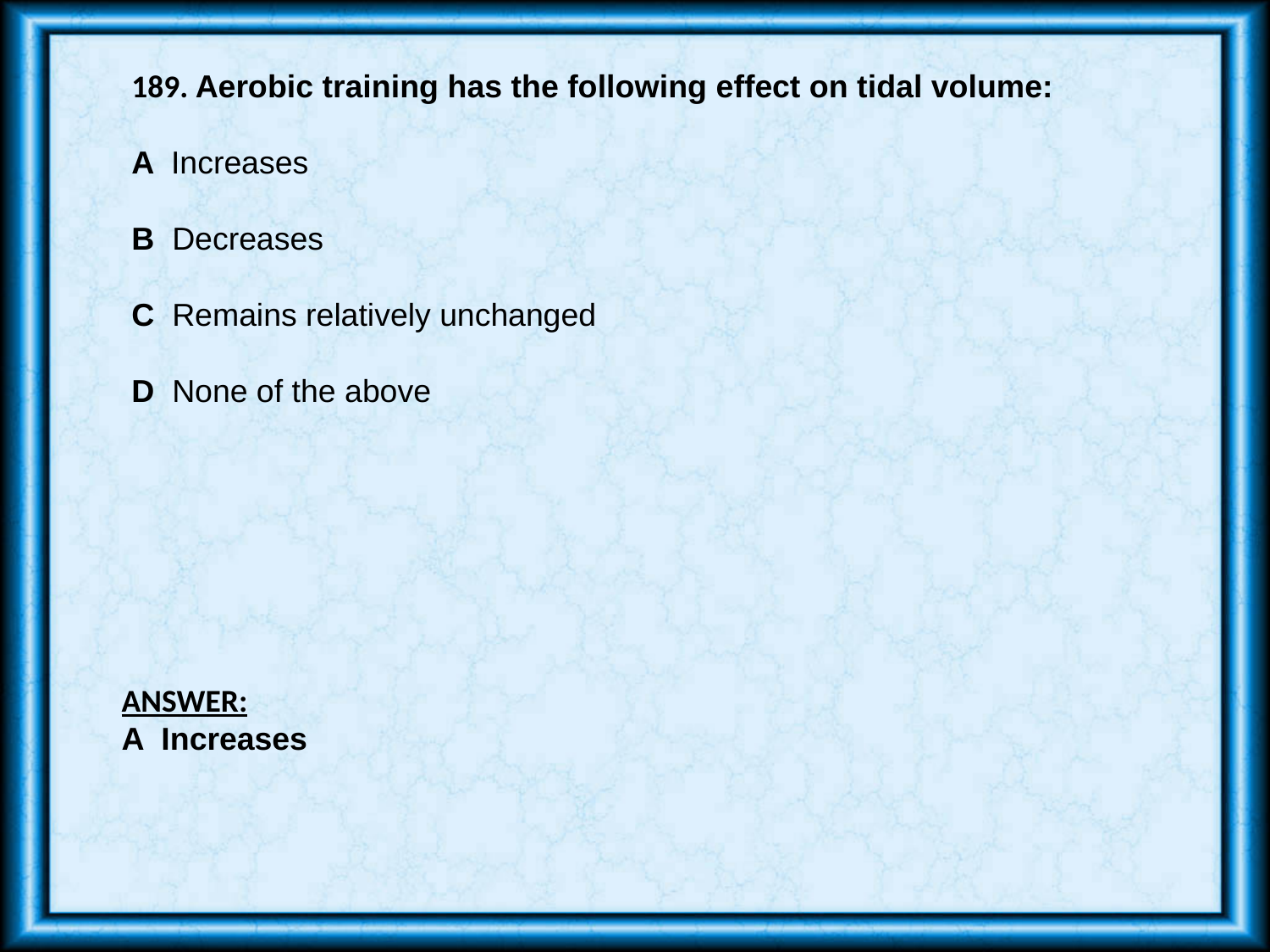

189. Aerobic training has the following effect on tidal volume:

A  Increases

B  Decreases

C  Remains relatively unchanged

D  None of the above
ANSWER:
A  Increases